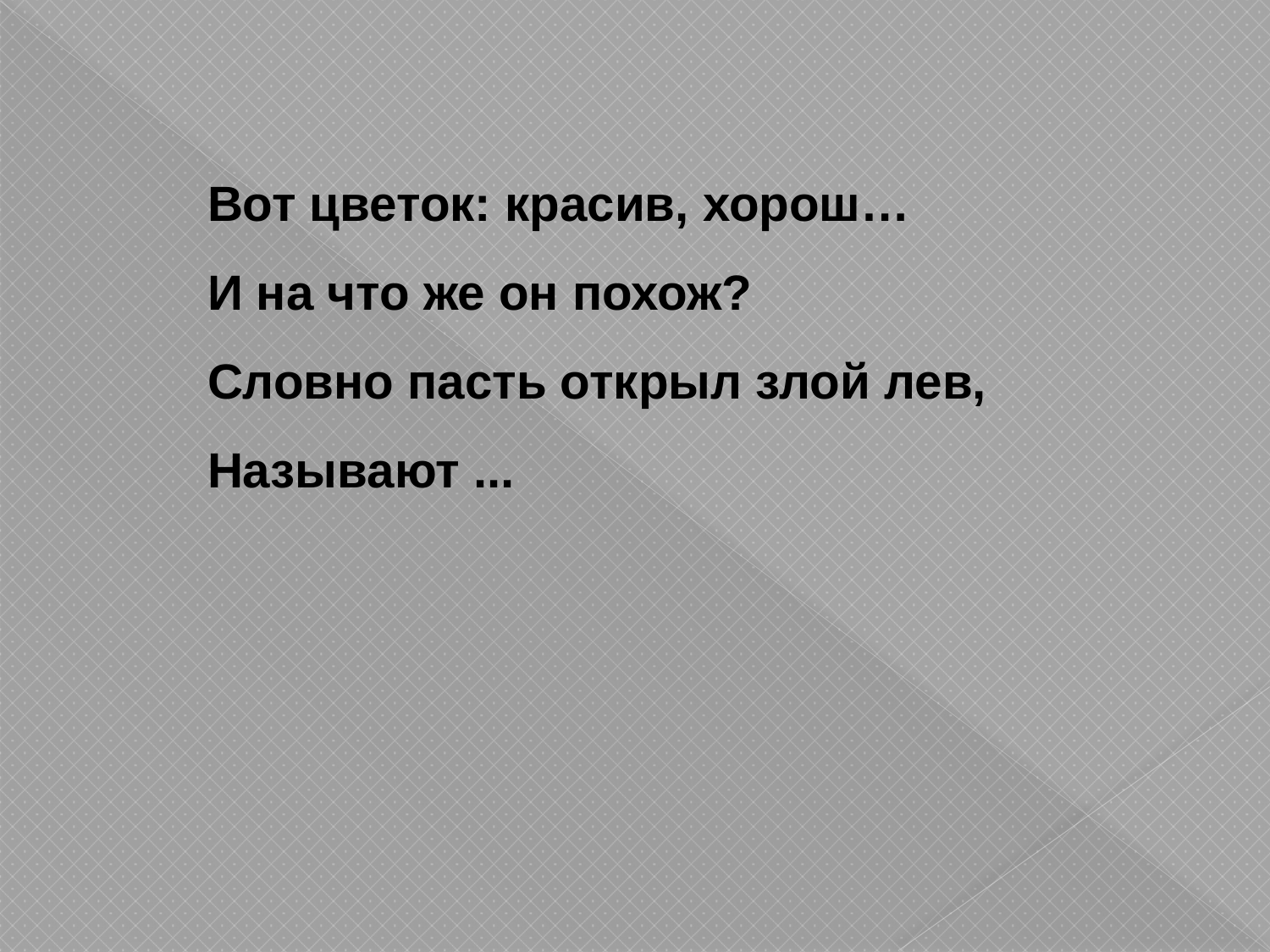

Вот цветок: красив, хорош…
И на что же он похож?
Словно пасть открыл злой лев,
Называют ...